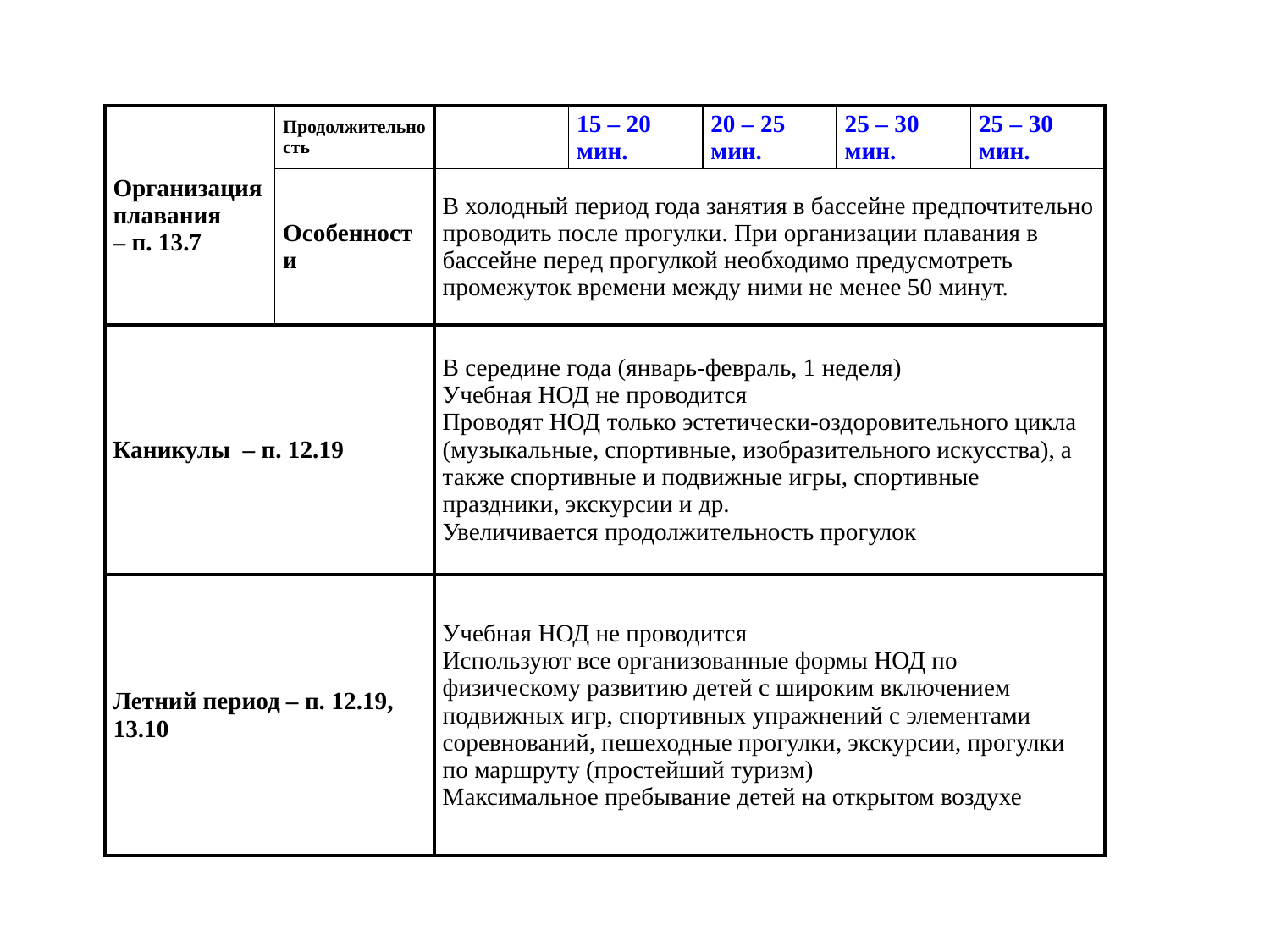

| Организация плавания – п. 13.7 | Продолжительность |  | 15 – 20 мин. | 20 – 25 мин. | 25 – 30 мин. | 25 – 30 мин. |
| --- | --- | --- | --- | --- | --- | --- |
|  | Особенности | В холодный период года занятия в бассейне предпочтительно проводить после прогулки. При организации плавания в бассейне перед прогулкой необходимо предусмотреть промежуток времени между ними не менее 50 минут. |  |  |  |  |
| Каникулы – п. 12.19 |  | В середине года (январь-февраль, 1 неделя) Учебная НОД не проводится Проводят НОД только эстетически-оздоровительного цикла (музыкальные, спортивные, изобразительного искусства), а также спортивные и подвижные игры, спортивные праздники, экскурсии и др. Увеличивается продолжительность прогулок |  |  |  |  |
| Летний период – п. 12.19, 13.10 |  | Учебная НОД не проводится Используют все организованные формы НОД по физическому развитию детей с широким включением подвижных игр, спортивных упражнений с элементами соревнований, пешеходные прогулки, экскурсии, прогулки по маршруту (простейший туризм) Максимальное пребывание детей на открытом воздухе |  |  |  |  |